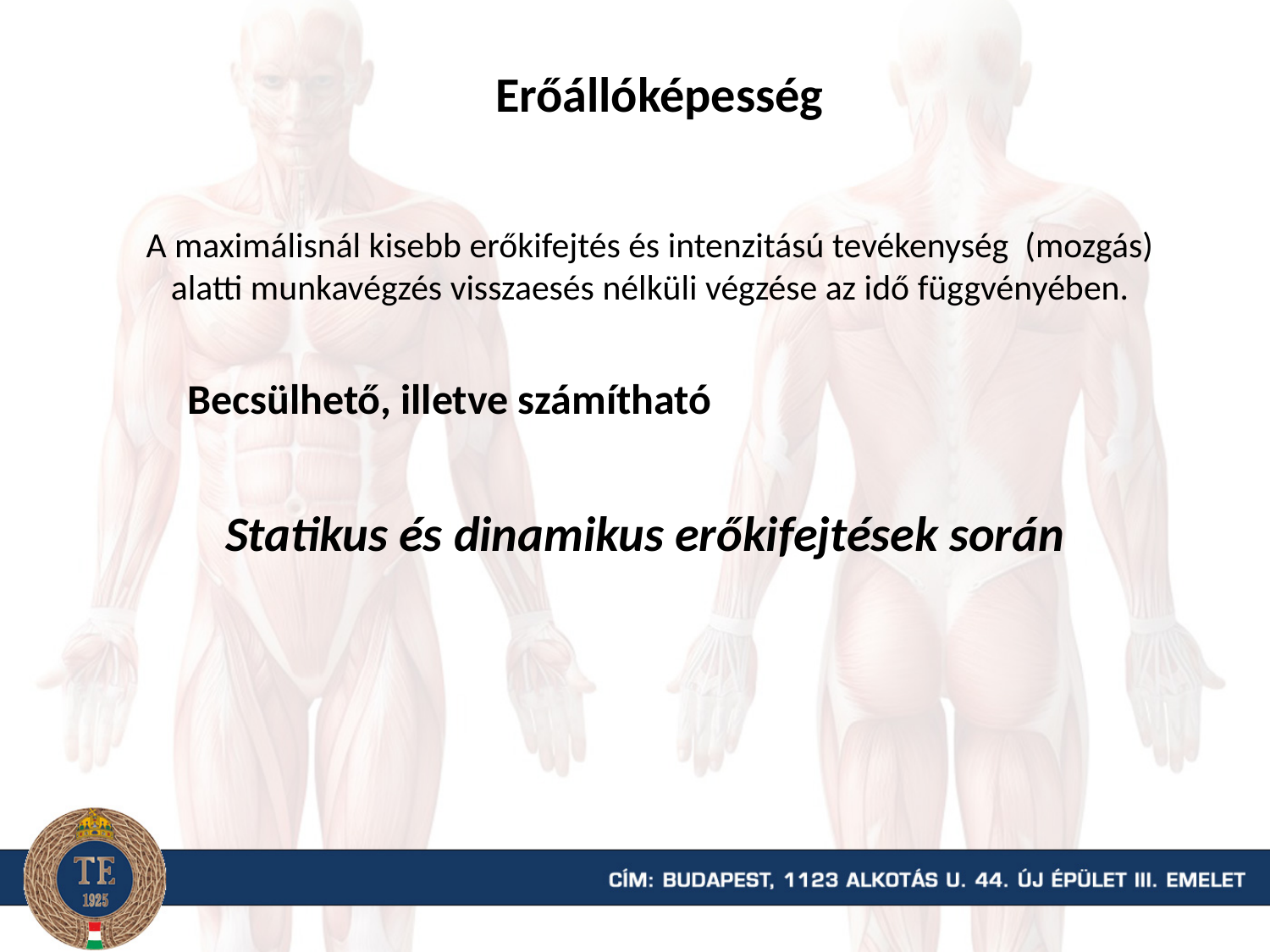

Erőállóképesség
A maximálisnál kisebb erőkifejtés és intenzitású tevékenység  (mozgás) alatti munkavégzés visszaesés nélküli végzése az idő függvényében.
Becsülhető, illetve számítható
Statikus és dinamikus erőkifejtések során